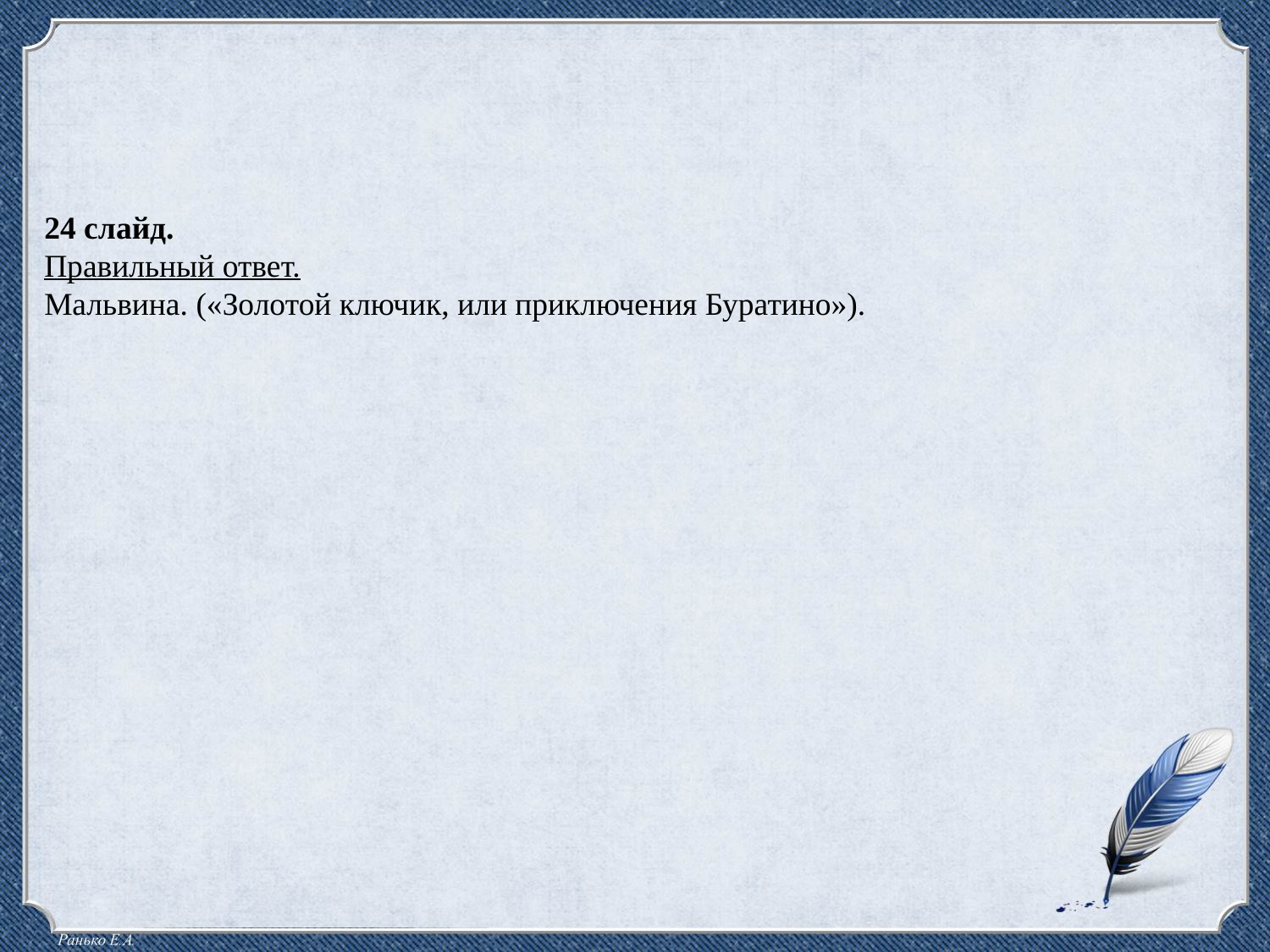

24 слайд.
Правильный ответ.
Мальвина. («Золотой ключик, или приключения Буратино»).